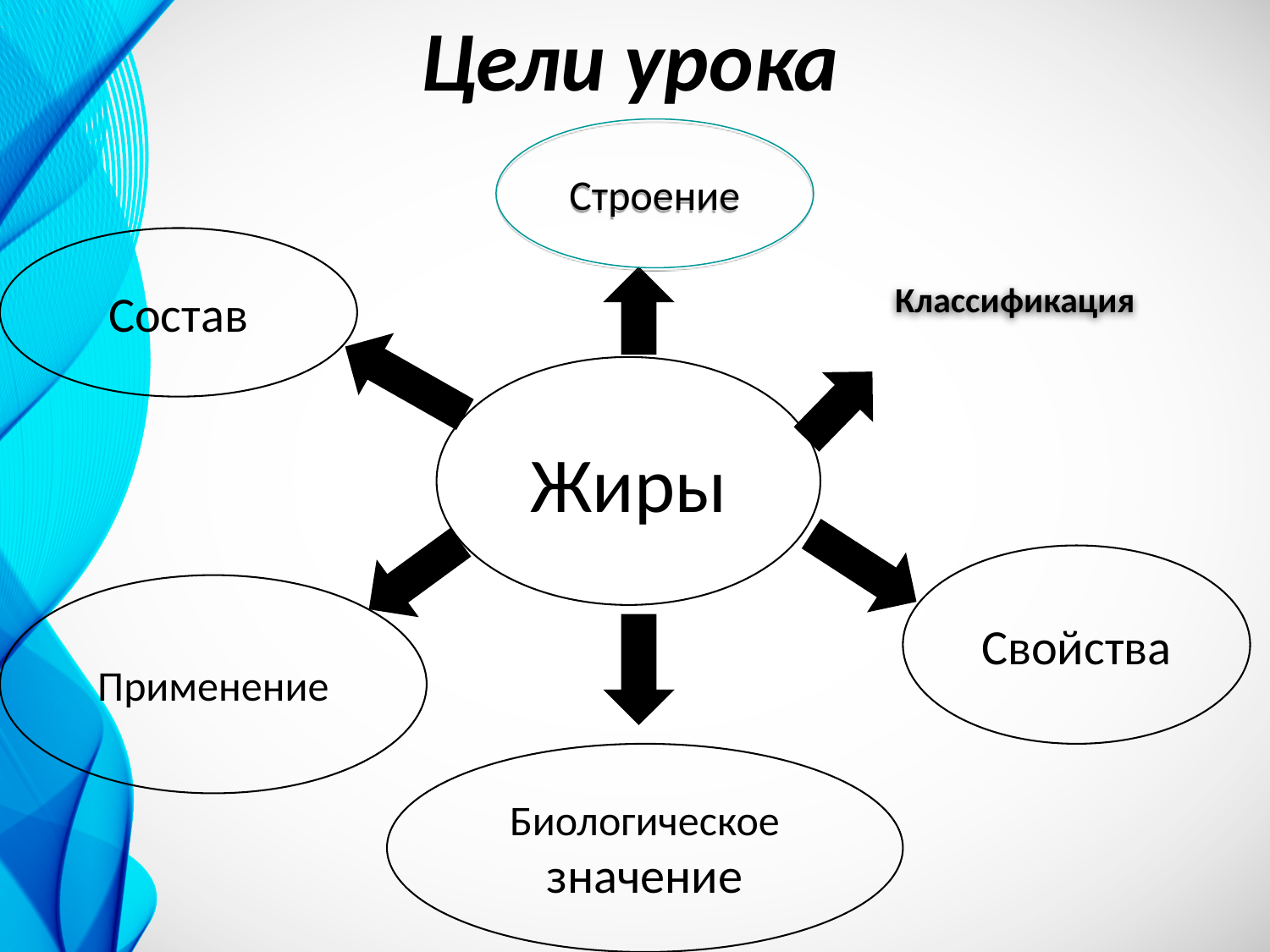

Цели урока
Строение
Классификация
Состав

Жиры

Свойства
Применение

Биологическое значение